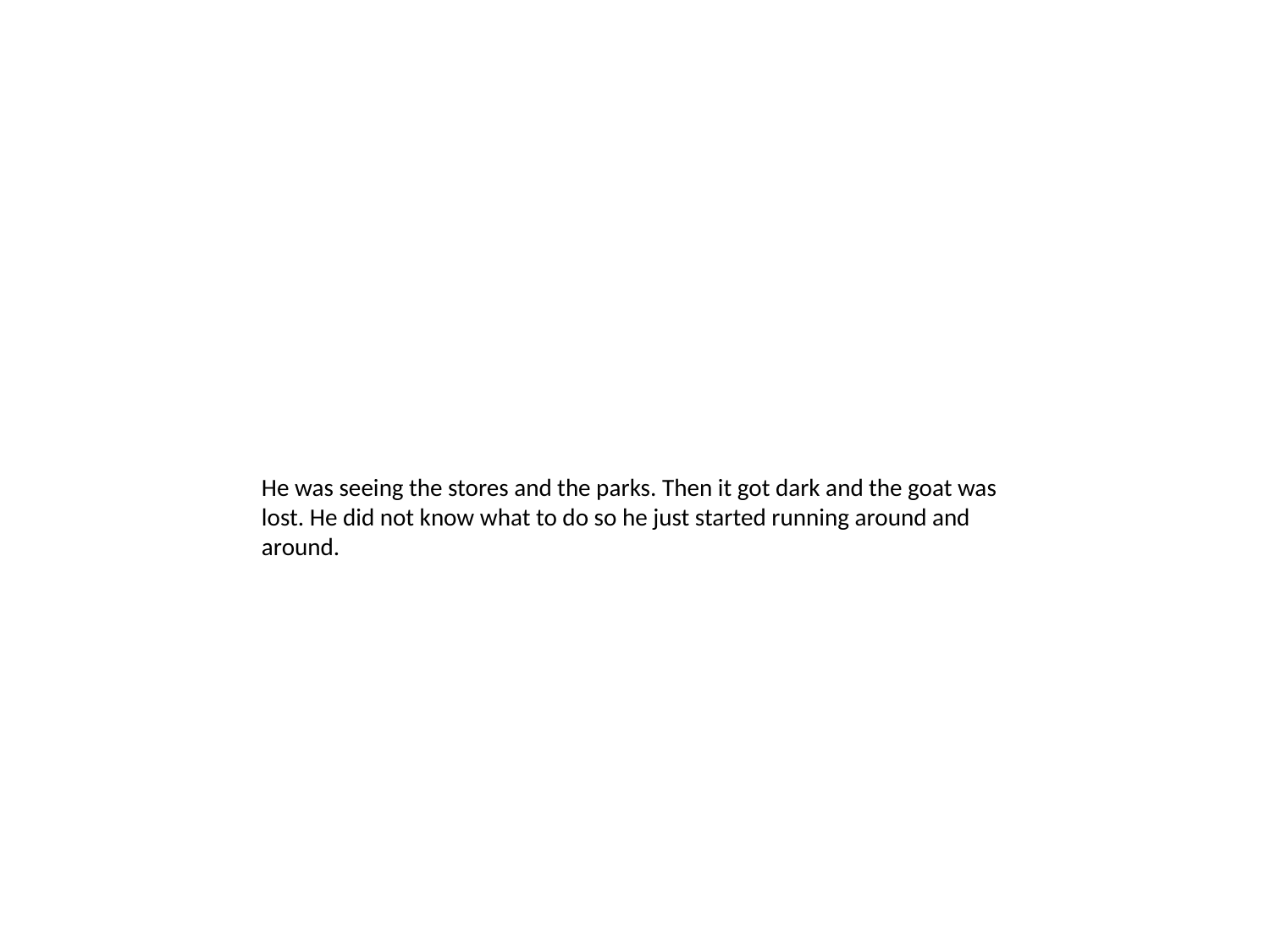

He was seeing the stores and the parks. Then it got dark and the goat was lost. He did not know what to do so he just started running around and around.